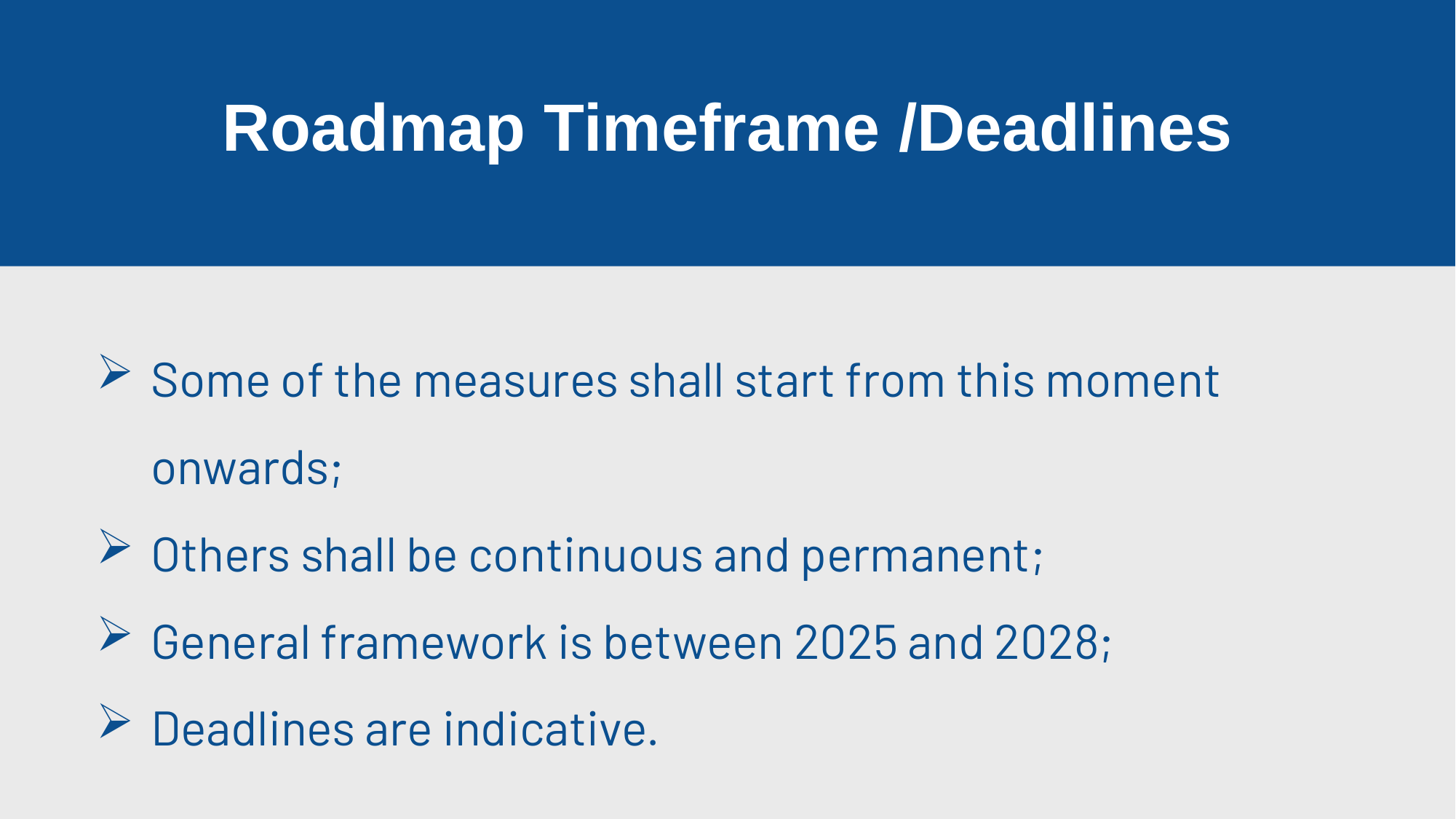

Roadmap Timeframe /Deadlines

Some of the measures shall start from this moment onwards;
Others shall be continuous and permanent;
General framework is between 2025 and 2028;
Deadlines are indicative.